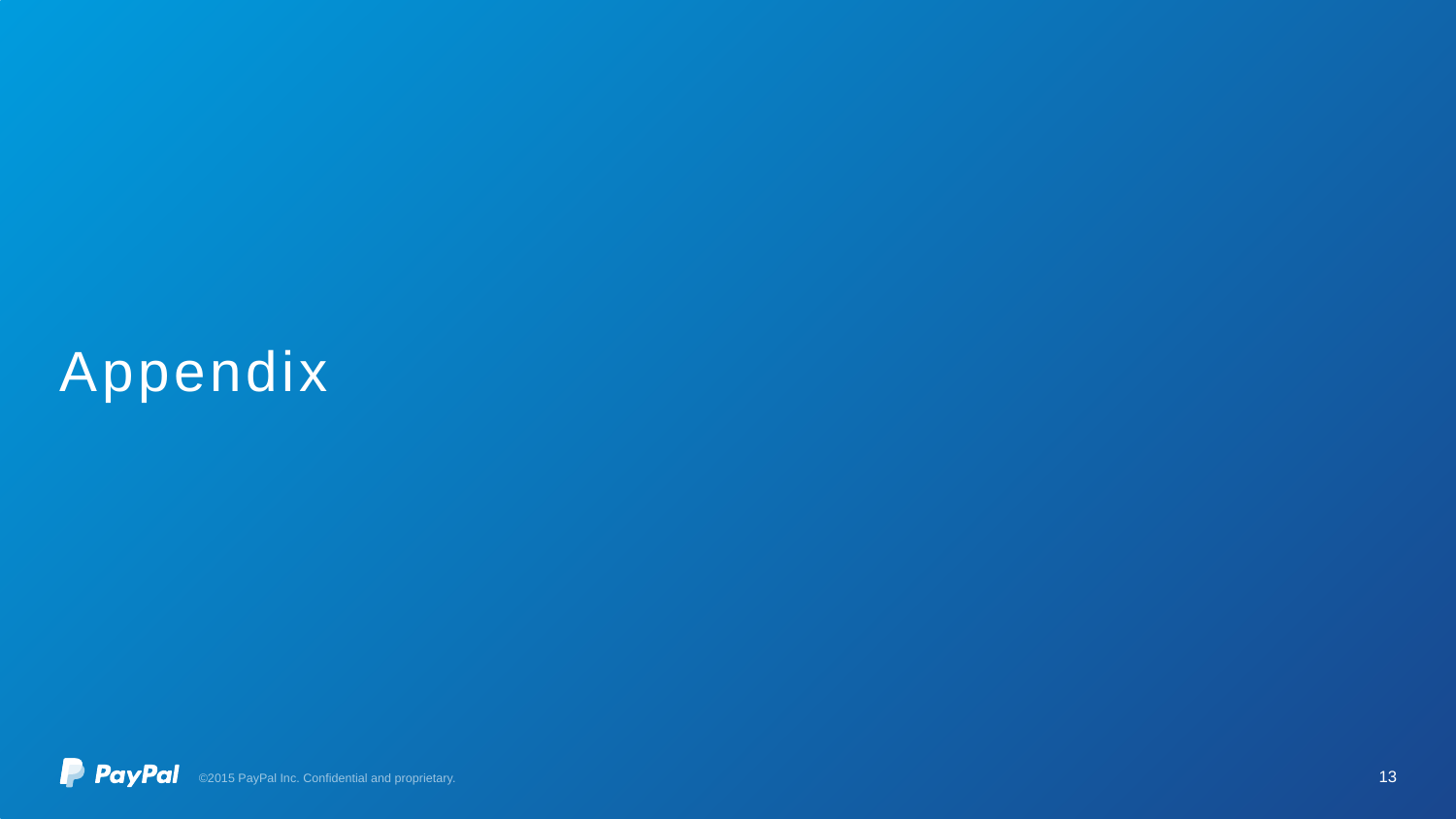

# Appendix
13
©2015 PayPal Inc. Confidential and proprietary.